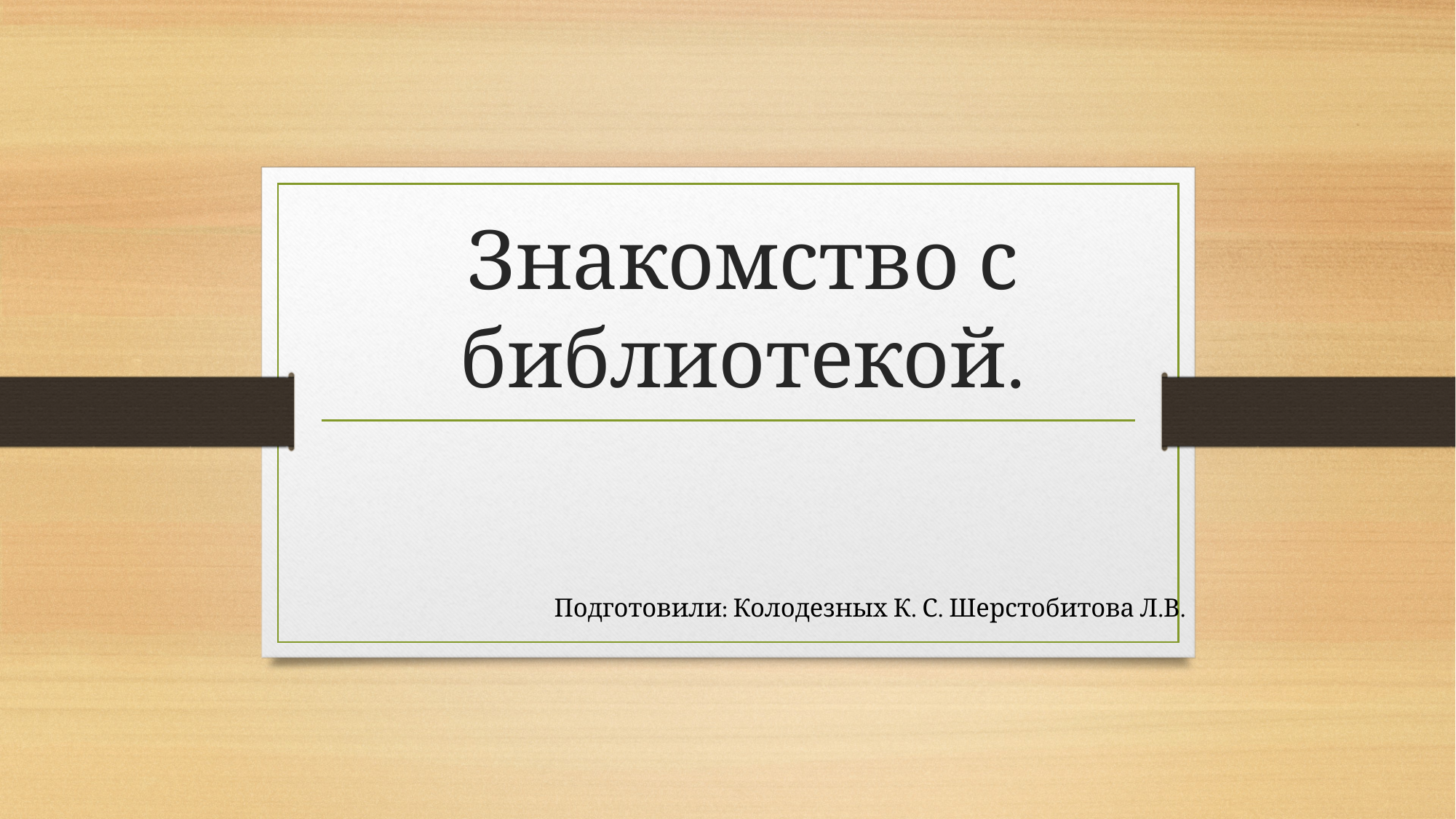

# Знакомство с библиотекой.
Подготовили: Колодезных К. С. Шерстобитова Л.В.